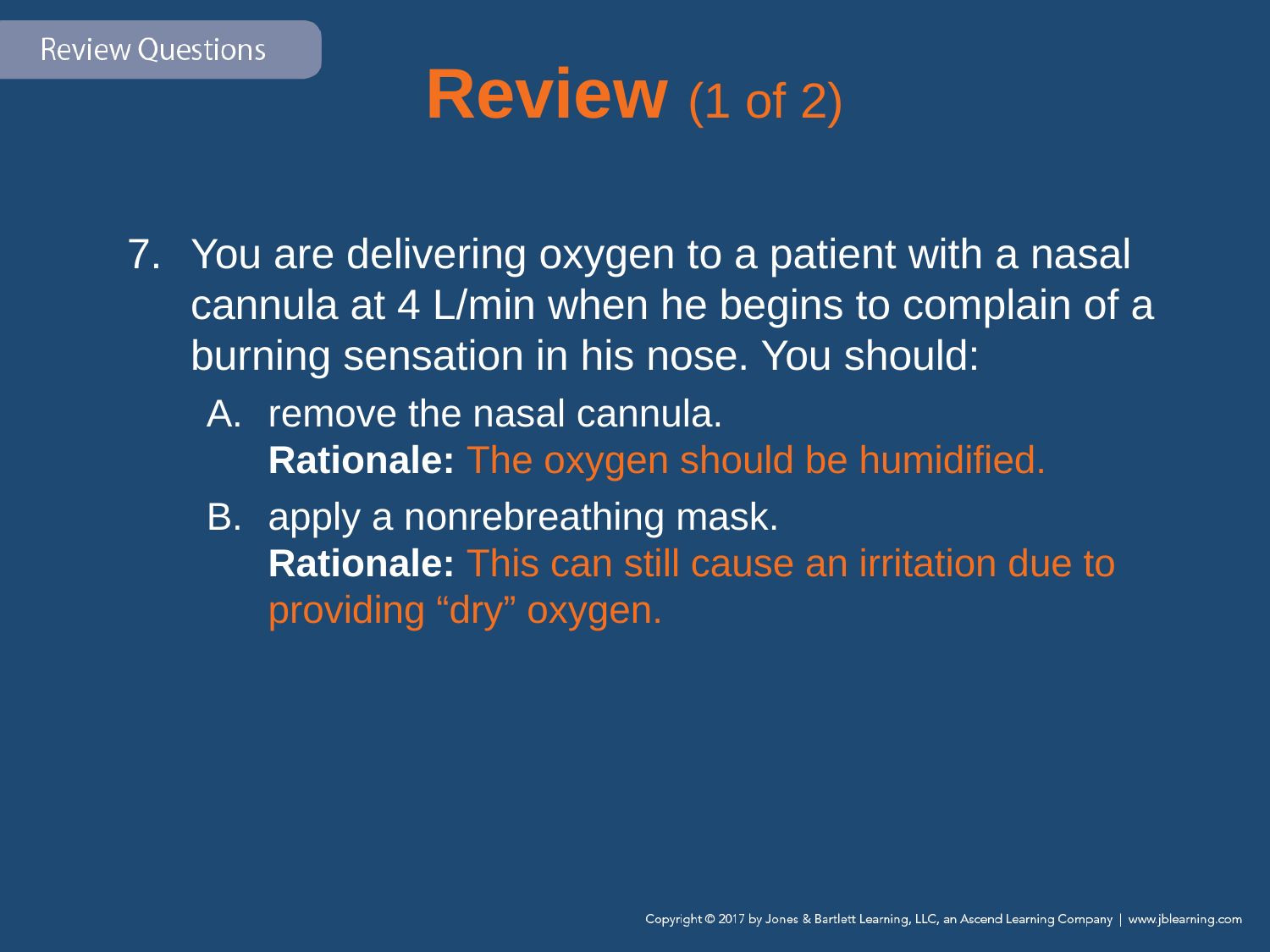

# Review (1 of 2)
You are delivering oxygen to a patient with a nasal cannula at 4 L/min when he begins to complain of a burning sensation in his nose. You should:
remove the nasal cannula.
Rationale: The oxygen should be humidified.
apply a nonrebreathing mask.
Rationale: This can still cause an irritation due to providing “dry” oxygen.